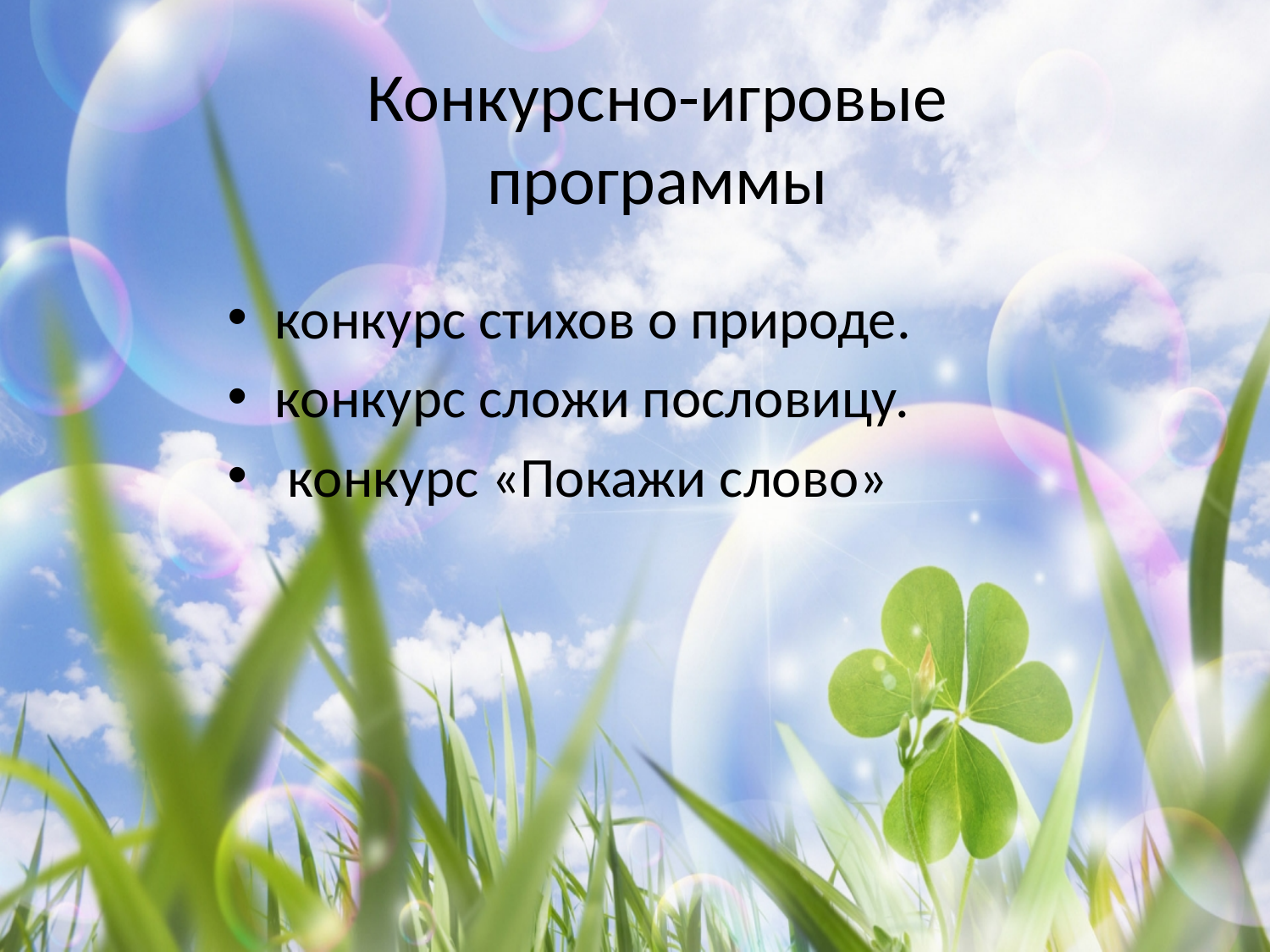

Конкурсно-игровые программы
конкурс стихов о природе.
конкурс сложи пословицу.
 конкурс «Покажи слово»